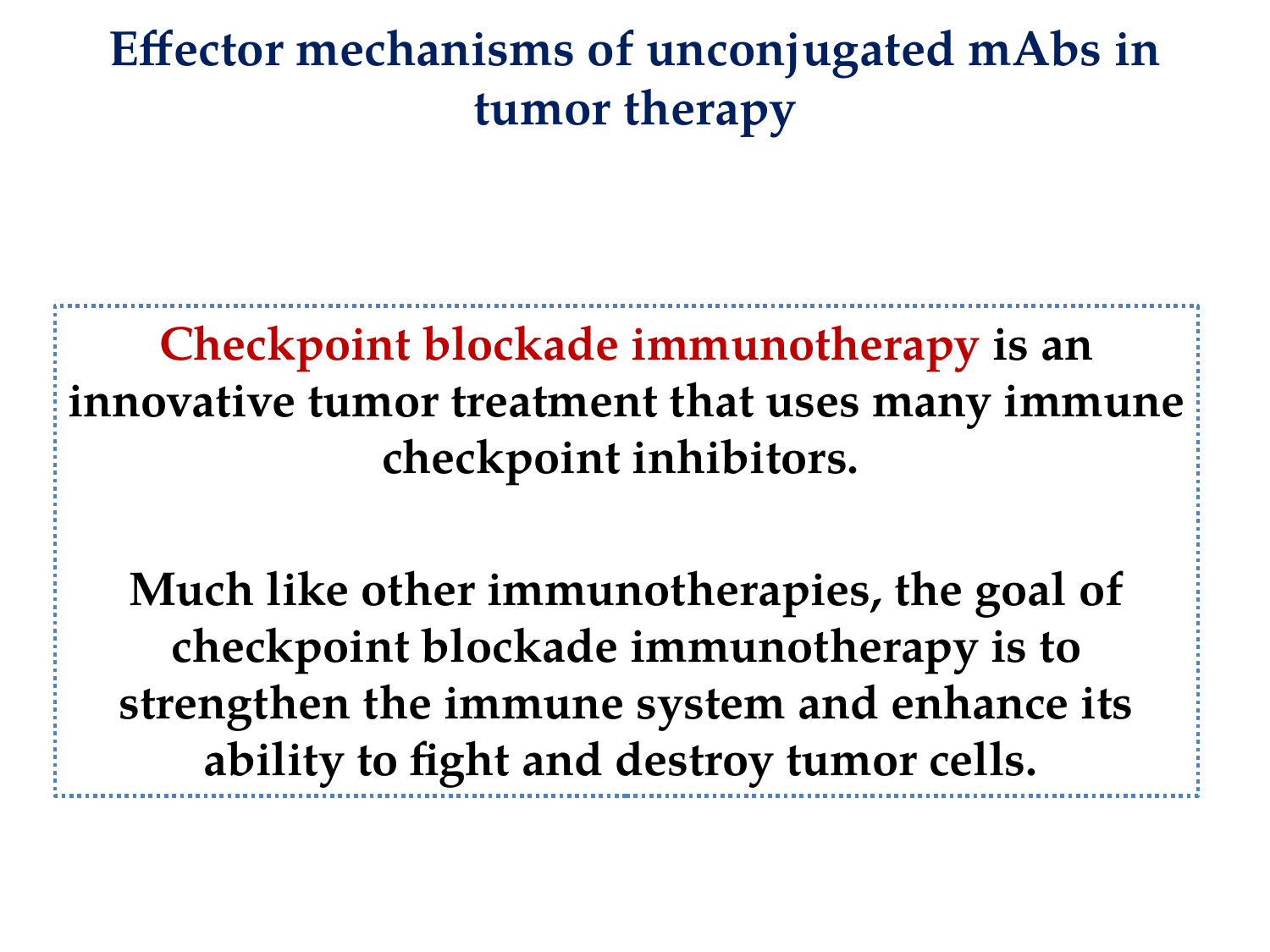

# Effector mechanisms of unconjugated mAbs in tumor therapy
Checkpoint blockade immunotherapy is an innovative tumor treatment that uses many immune checkpoint inhibitors.

Much like other immunotherapies, the goal of checkpoint blockade immunotherapy is to strengthen the immune system and enhance its ability to fight and destroy tumor cells.